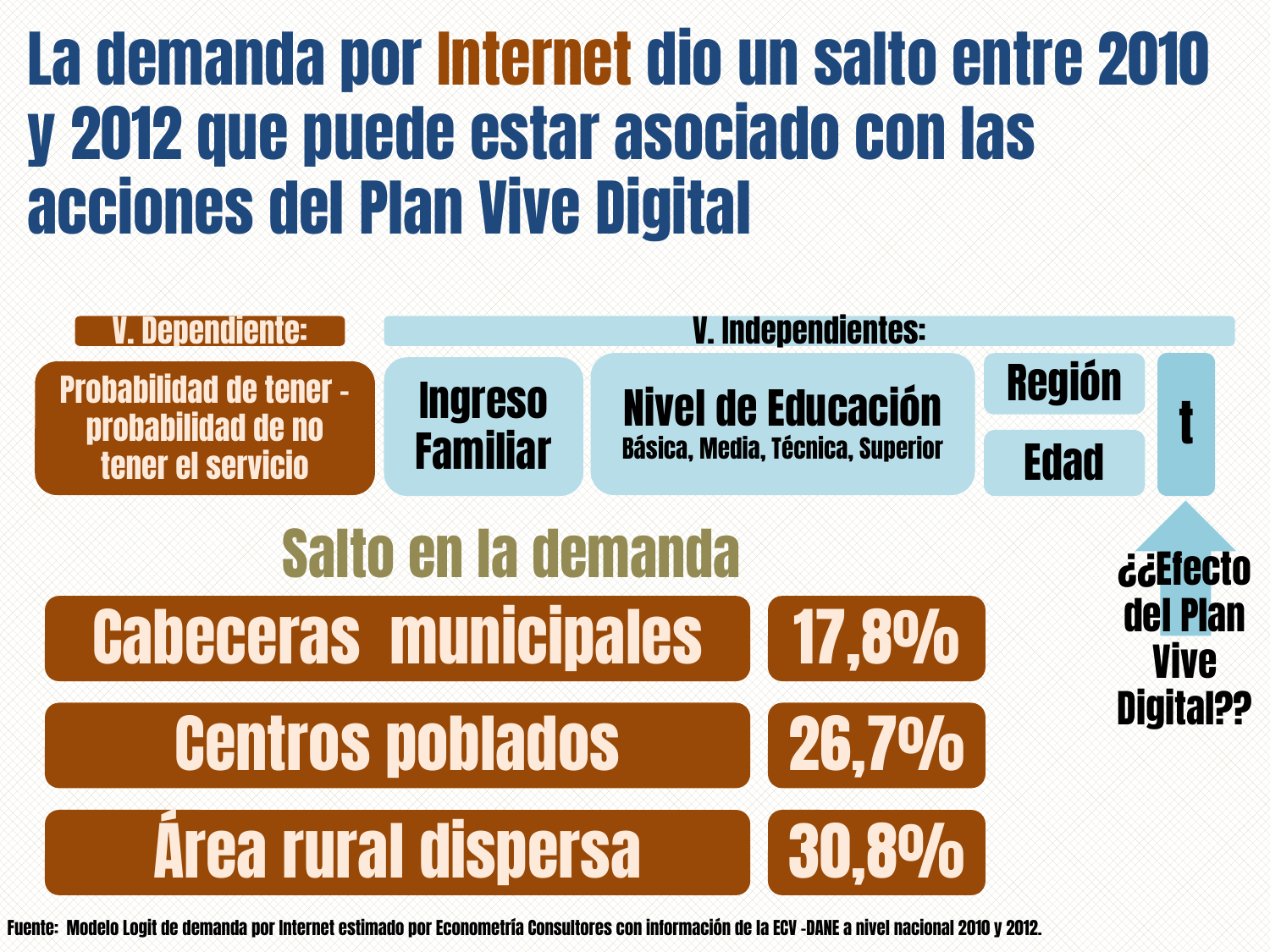

La demanda por Internet dio un salto entre 2010 y 2012 que puede estar asociado con las acciones del Plan Vive Digital
V. Dependiente:
V. Independientes:
t
Nivel de Educación
Básica, Media, Técnica, Superior
Región
Ingreso Familiar
Edad
Probabilidad de tener – probabilidad de no tener el servicio

¿¿Efecto del Plan Vive Digital??
Salto en la demanda
Cabeceras  municipales
17,8%
Centros poblados
26,7%
Área rural dispersa
30,8%
Fuente:  Modelo Logit de demanda por Internet estimado por Econometría Consultores con información de la ECV -DANE a nivel nacional 2010 y 2012.